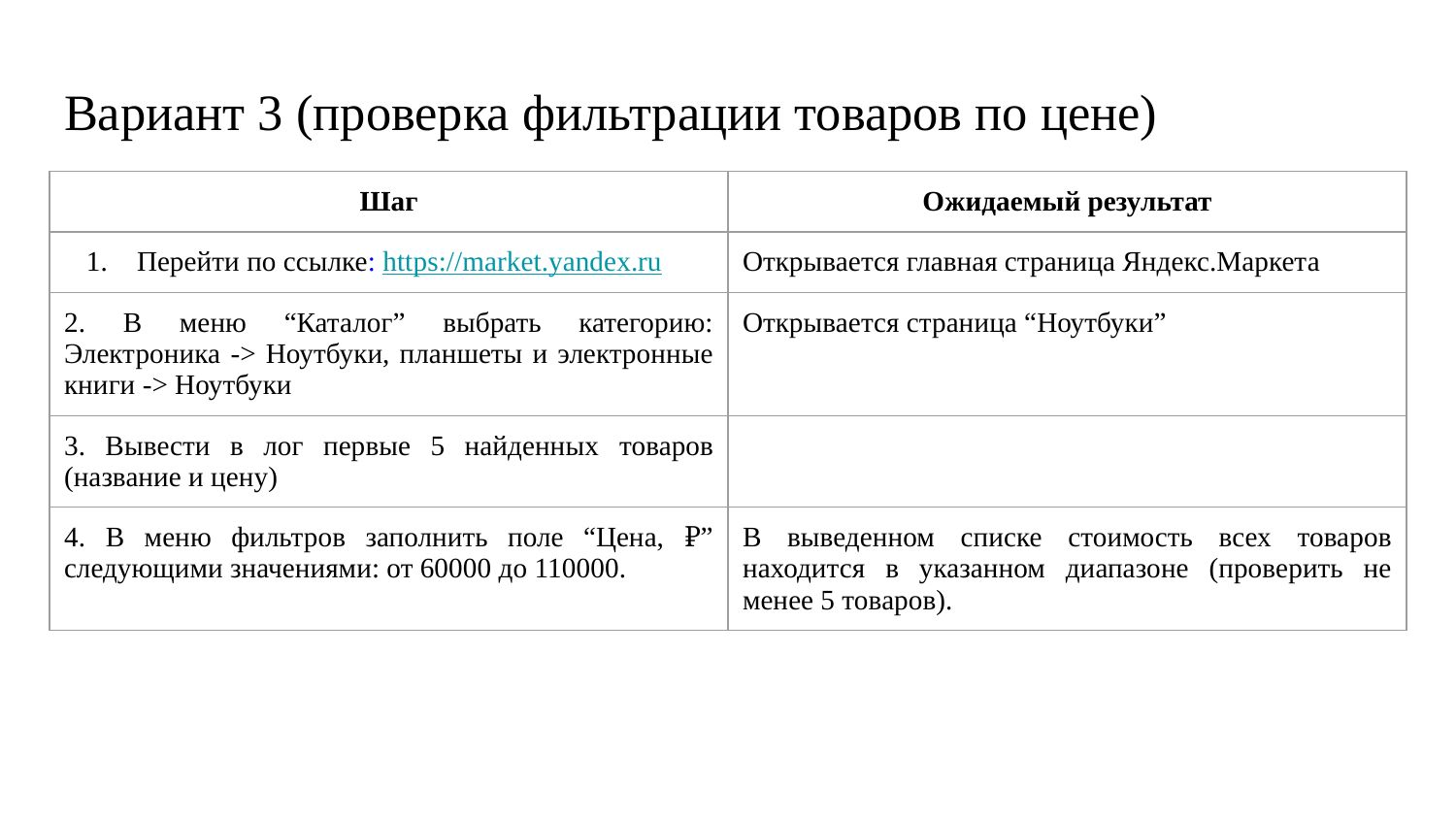

# Вариант 3 (проверка фильтрации товаров по цене)
| Шаг | Ожидаемый результат |
| --- | --- |
| Перейти по ссылке: https://market.yandex.ru | Открывается главная страница Яндекс.Маркета |
| 2. В меню “Каталог” выбрать категорию: Электроника -> Ноутбуки, планшеты и электронные книги -> Ноутбуки | Открывается страница “Ноутбуки” |
| 3. Вывести в лог первые 5 найденных товаров (название и цену) |  |
| 4. В меню фильтров заполнить поле “Цена, ₽” следующими значениями: от 60000 до 110000. | В выведенном списке стоимость всех товаров находится в указанном диапазоне (проверить не менее 5 товаров). |